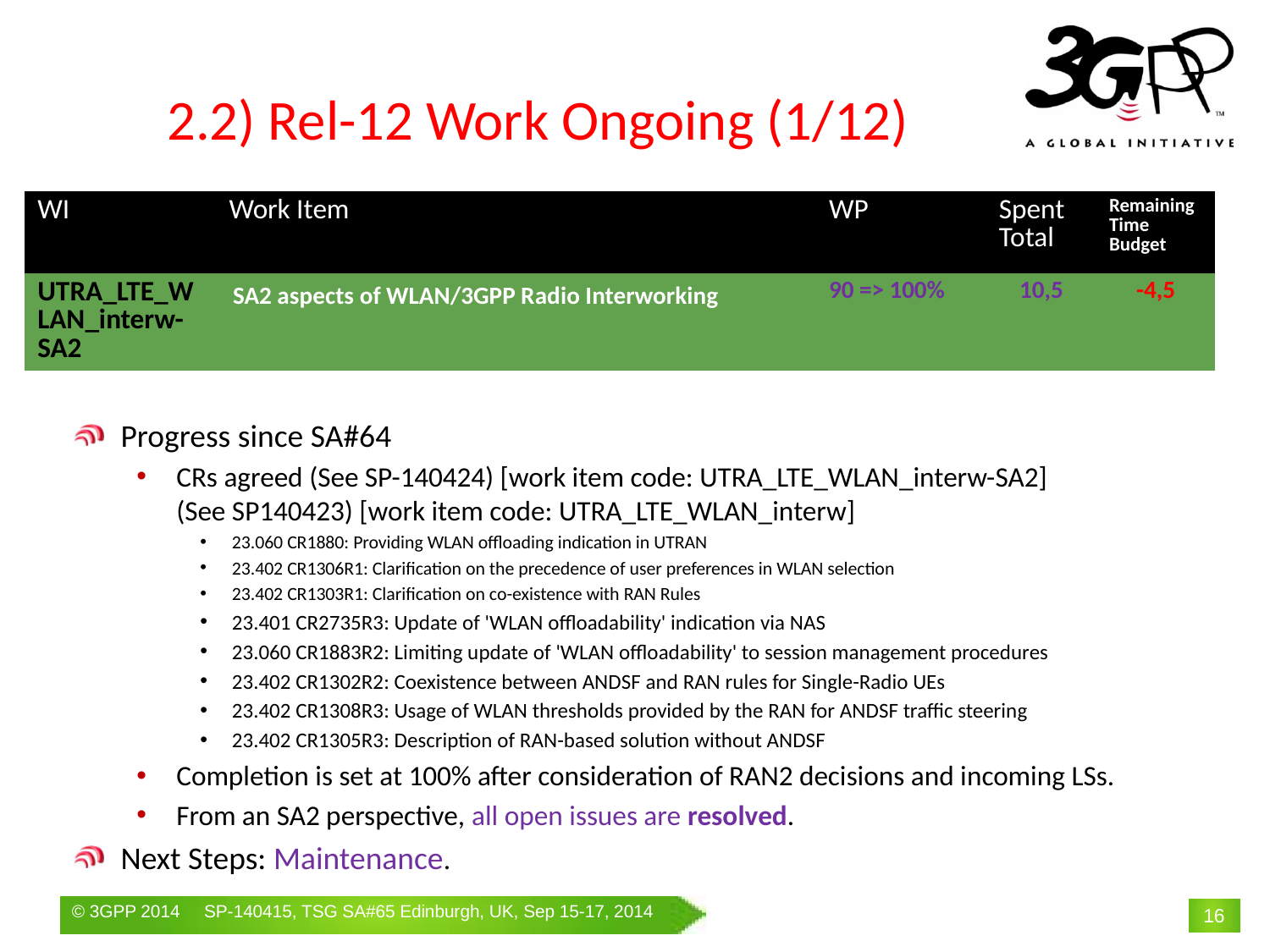

# 2.2) Rel-12 Work Ongoing (1/12)
| WI | Work Item | WP | Spent Total | Remaining Time Budget |
| --- | --- | --- | --- | --- |
| UTRA\_LTE\_WLAN\_interw-SA2 | SA2 aspects of WLAN/3GPP Radio Interworking | 90 => 100% | 10,5 | -4,5 |
Progress since SA#64
CRs agreed (See SP-140424) [work item code: UTRA_LTE_WLAN_interw-SA2]
(See SP140423) [work item code: UTRA_LTE_WLAN_interw]
23.060 CR1880: Providing WLAN offloading indication in UTRAN
23.402 CR1306R1: Clarification on the precedence of user preferences in WLAN selection
23.402 CR1303R1: Clarification on co-existence with RAN Rules
23.401 CR2735R3: Update of 'WLAN offloadability' indication via NAS
23.060 CR1883R2: Limiting update of 'WLAN offloadability' to session management procedures
23.402 CR1302R2: Coexistence between ANDSF and RAN rules for Single-Radio UEs
23.402 CR1308R3: Usage of WLAN thresholds provided by the RAN for ANDSF traffic steering
23.402 CR1305R3: Description of RAN-based solution without ANDSF
Completion is set at 100% after consideration of RAN2 decisions and incoming LSs.
From an SA2 perspective, all open issues are resolved.
Next Steps: Maintenance.